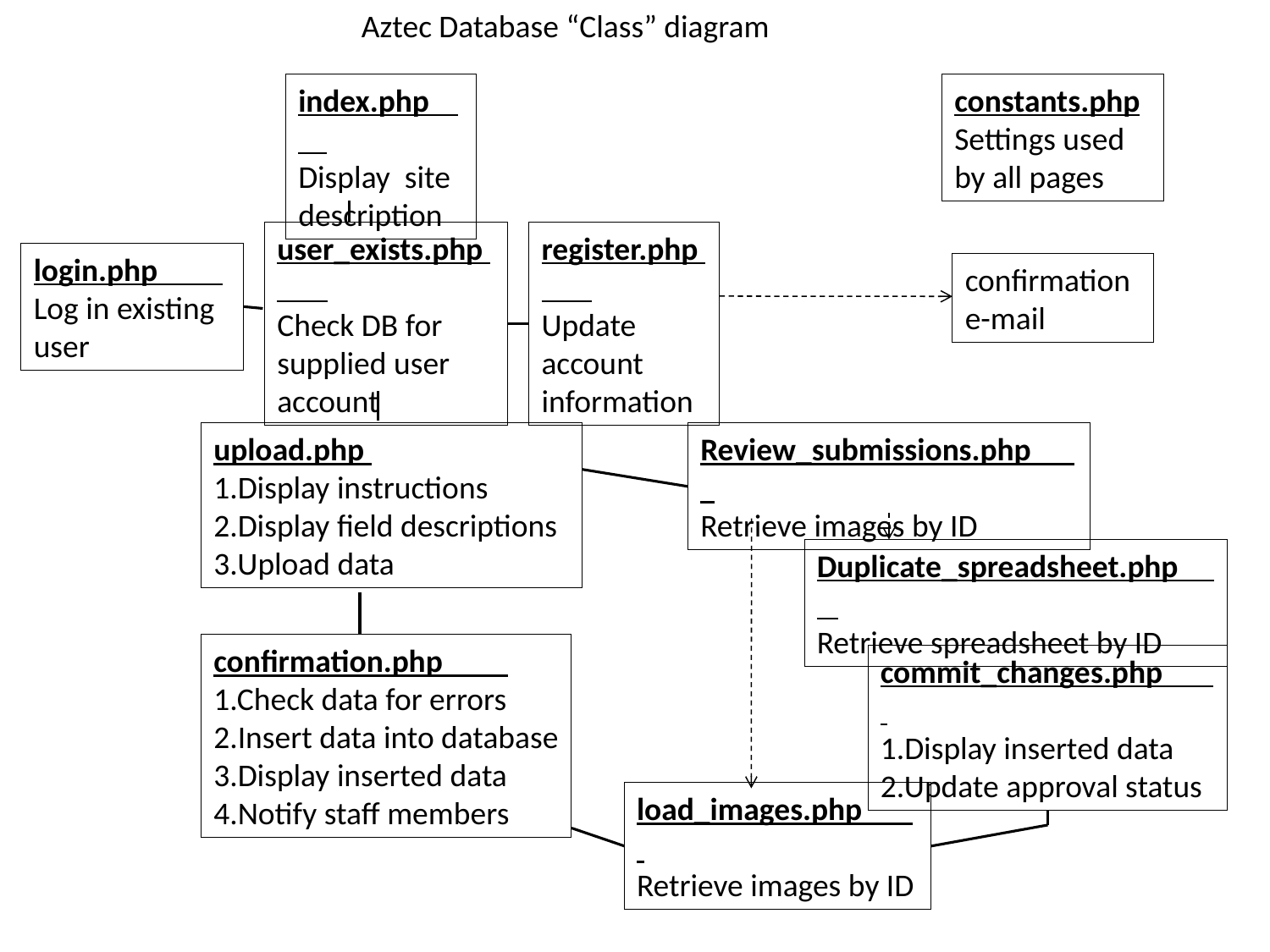

Aztec Database “Class” diagram
index.php
Display  site description
constants.php
Settings used by all pages
user_exists.php
Check DB for supplied user account
register.php
Update account information
login.php
Log in existing user
confirmation
e-mail
upload.php
1.Display instructions
2.Display field descriptions
3.Upload data
Review_submissions.php
Retrieve images by ID
Duplicate_spreadsheet.php
Retrieve spreadsheet by ID
confirmation.php
1.Check data for errors
2.Insert data into database
3.Display inserted data
4.Notify staff members
commit_changes.php
1.Display inserted data
2.Update approval status
load_images.php
Retrieve images by ID